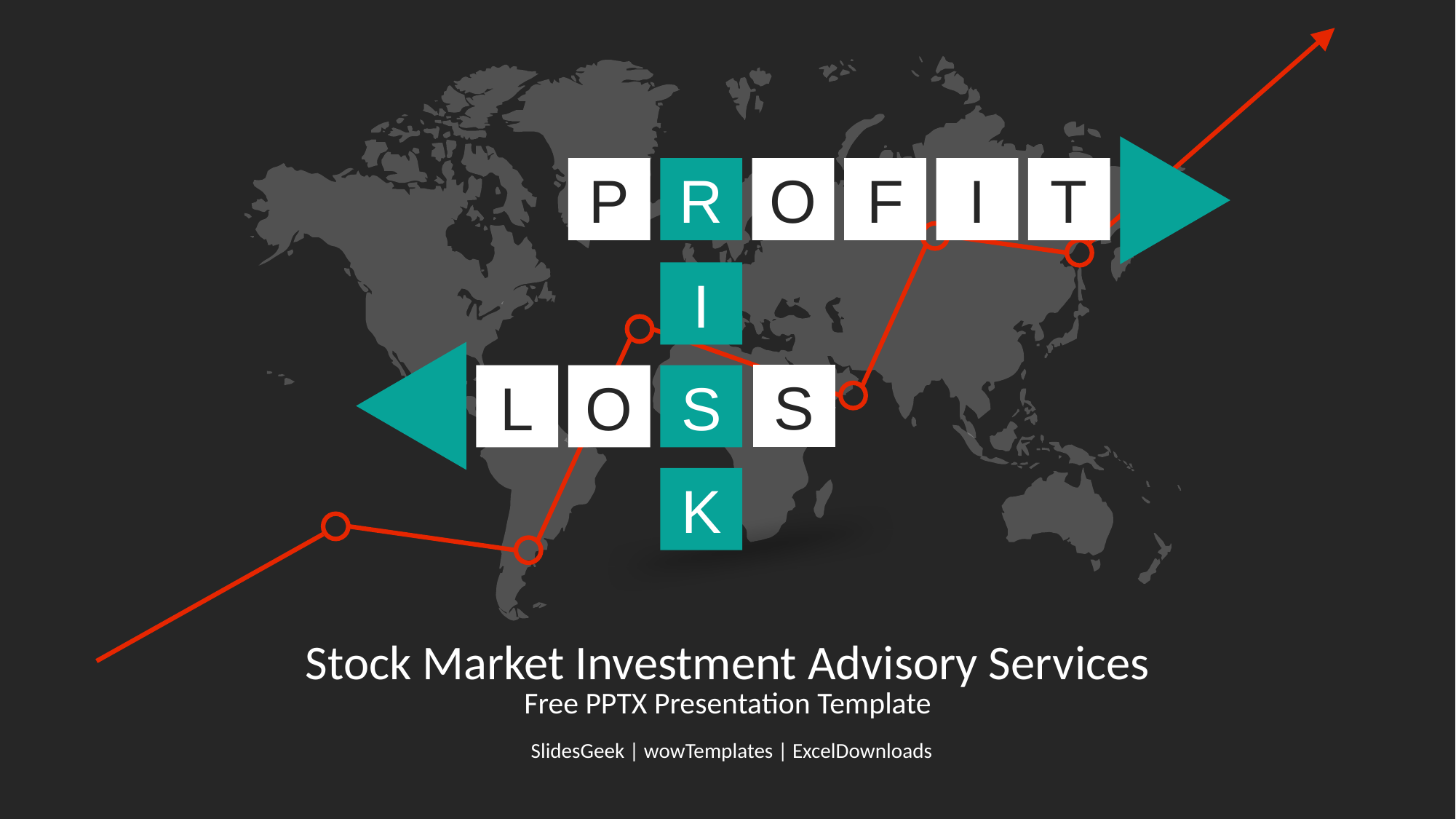

P
R
O
F
I
T
I

S
L
O
S
K

Stock Market Investment Advisory Services
Free PPTX Presentation Template
SlidesGeek | wowTemplates | ExcelDownloads